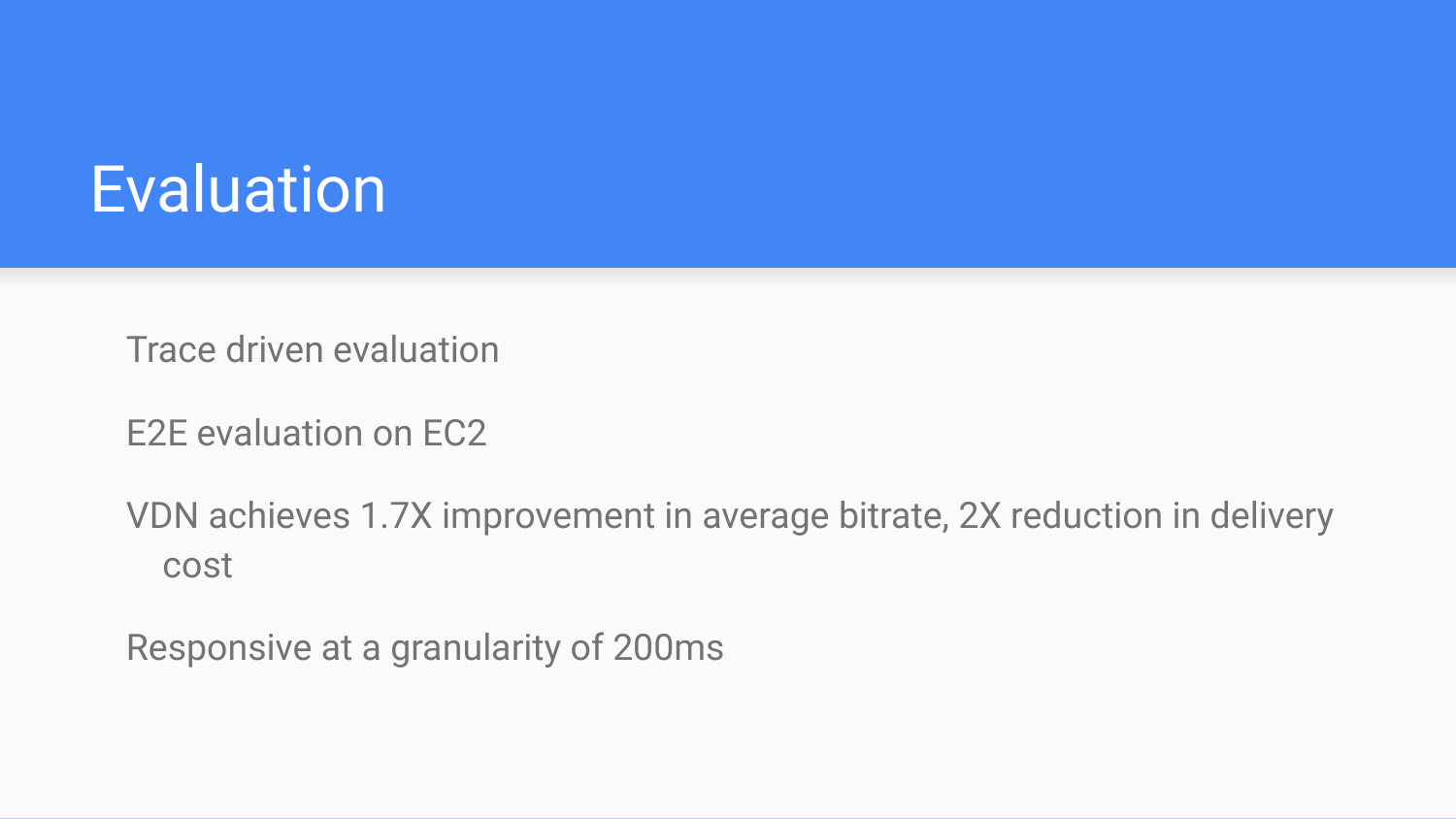

# Evaluation
Trace driven evaluation
E2E evaluation on EC2
VDN achieves 1.7X improvement in average bitrate, 2X reduction in delivery cost
Responsive at a granularity of 200ms